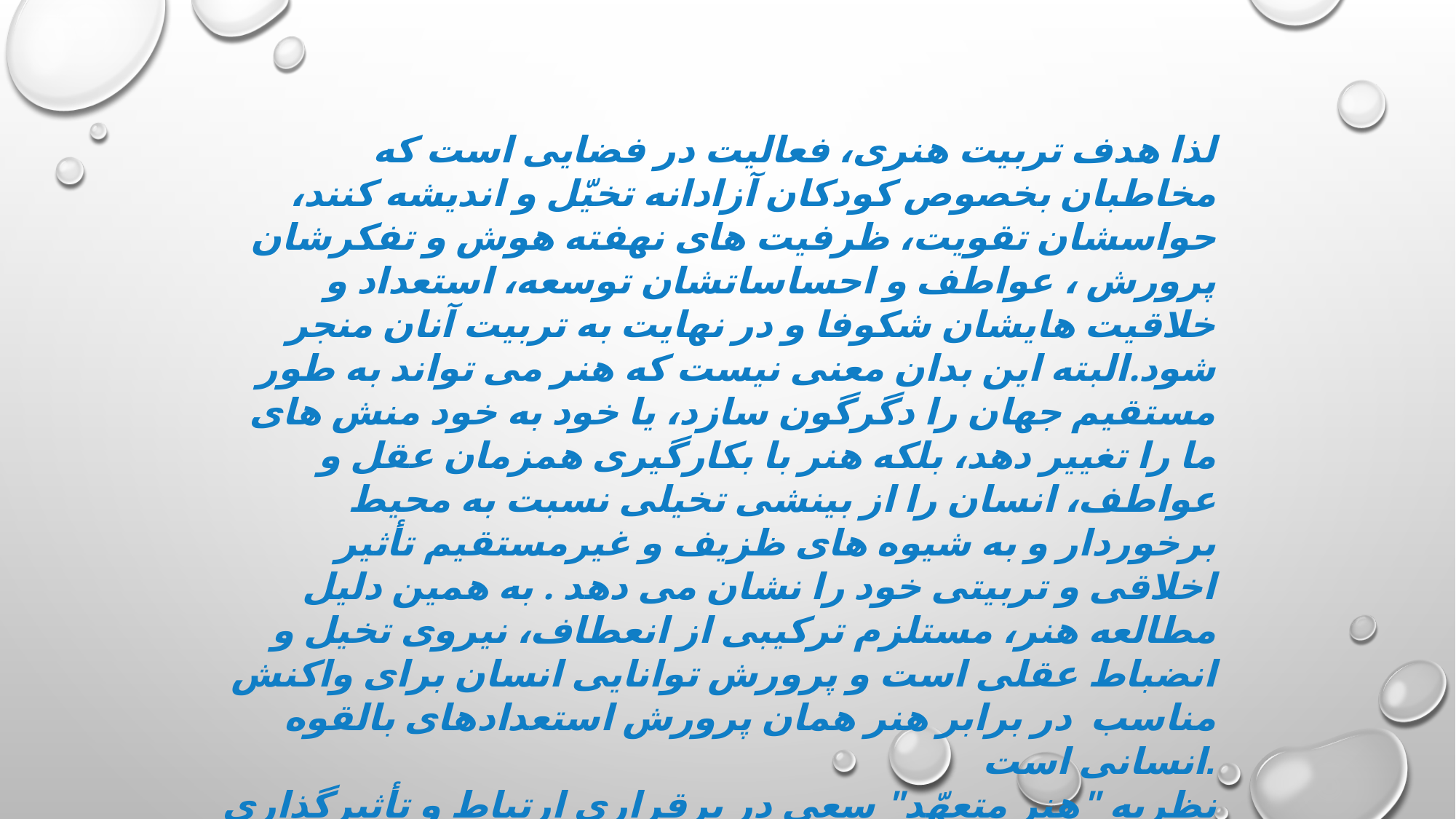

لذا هدف تربیت هنری، فعالیت در فضایی است که مخاطبان بخصوص کودکان آزادانه تخیّل و اندیشه کنند، حواسشان تقویت، ظرفیت های نهفته هوش و تفکرشان پرورش ، عواطف و احساساتشان توسعه، استعداد و خلاقیت هایشان شکوفا و در نهایت به تربیت آنان منجر شود.البته این بدان معنی نیست که هنر می تواند به طور مستقیم جهان را دگرگون سازد، یا خود به خود منش های ما را تغییر دهد، بلکه هنر با بکارگیری همزمان عقل و عواطف، انسان را از بینشی تخیلی نسبت به محیط برخوردار و به شیوه های ظزیف و غیرمستقیم تأثیر اخلاقی و تربیتی خود را نشان می دهد . به همین دلیل مطالعه هنر، مستلزم ترکیبی از انعطاف، نیروی تخیل و انضباط عقلی است و پرورش توانایی انسان برای واکنش مناسب  در برابر هنر همان پرورش استعدادهای بالقوه انسانی است.
نظریه "هنر متعهّد" سعی در برقراری ارتباط و تأثیرگذاری بر مخاطب دارد و هدف هنرمند را انتقال احساس تجربه شده و مفاهیم مورد نظر خود به انسان ها بر اساس یک ضرورت باطنی می داند.